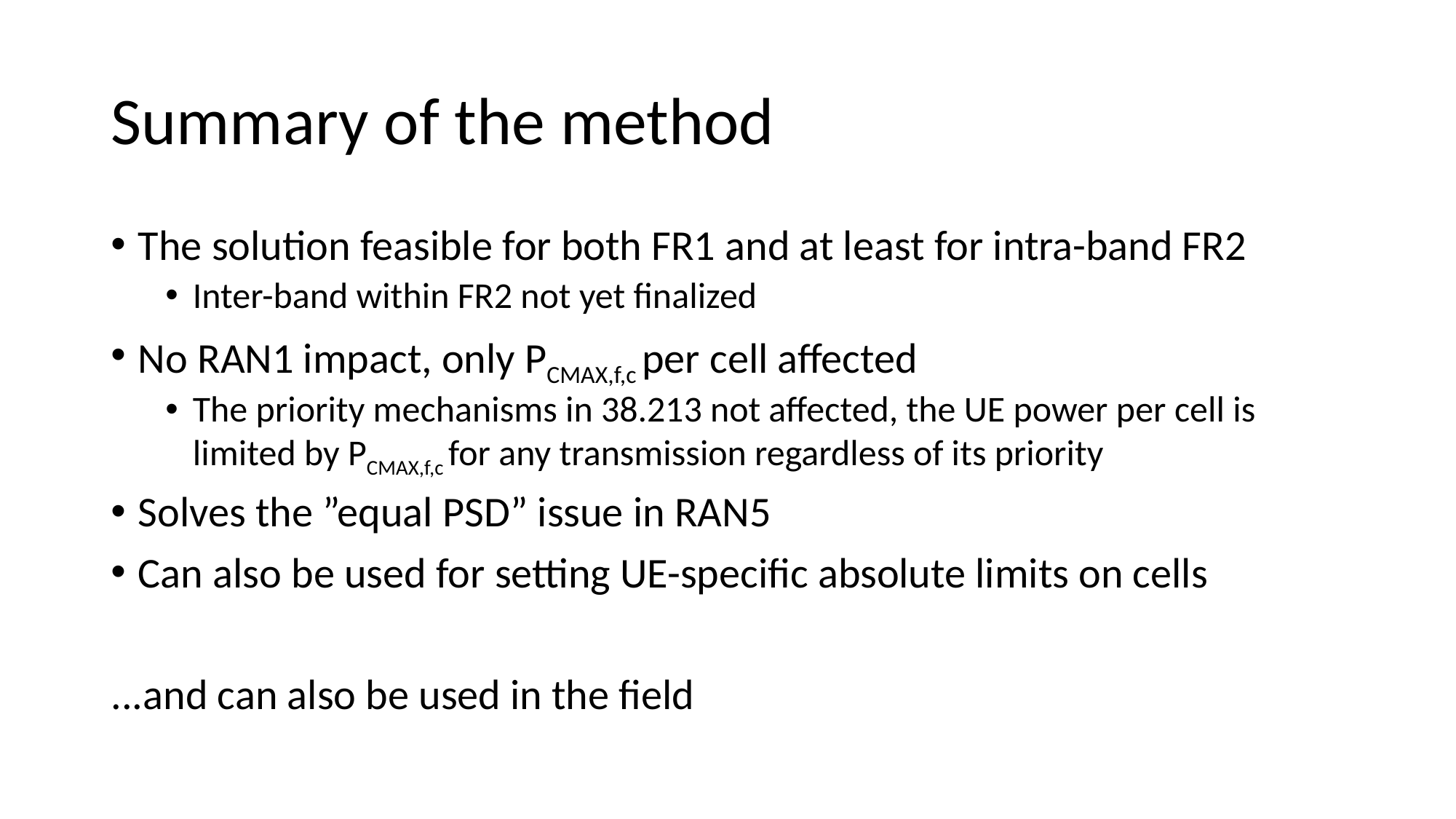

# Summary of the method
The solution feasible for both FR1 and at least for intra-band FR2
Inter-band within FR2 not yet finalized
No RAN1 impact, only PCMAX,f,c per cell affected
The priority mechanisms in 38.213 not affected, the UE power per cell is limited by PCMAX,f,c for any transmission regardless of its priority
Solves the ”equal PSD” issue in RAN5
Can also be used for setting UE-specific absolute limits on cells

...and can also be used in the field